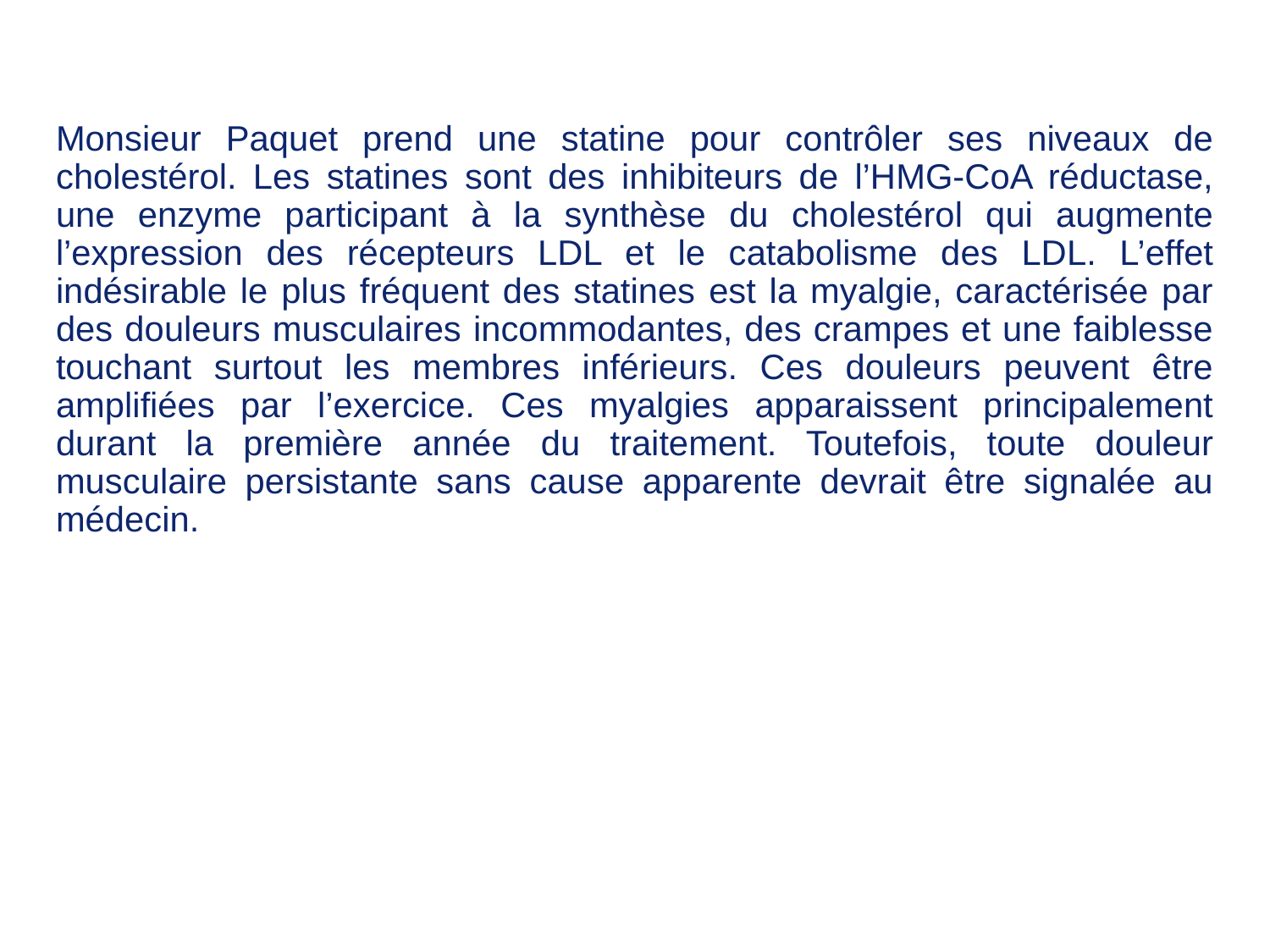

Monsieur Paquet prend une statine pour contrôler ses niveaux de cholestérol. Les statines sont des inhibiteurs de l’HMG-CoA réductase, une enzyme participant à la synthèse du cholestérol qui augmente l’expression des récepteurs LDL et le catabolisme des LDL. L’effet indésirable le plus fréquent des statines est la myalgie, caractérisée par des douleurs musculaires incommodantes, des crampes et une faiblesse touchant surtout les membres inférieurs. Ces douleurs peuvent être amplifiées par l’exercice. Ces myalgies apparaissent principalement durant la première année du traitement. Toutefois, toute douleur musculaire persistante sans cause apparente devrait être signalée au médecin.